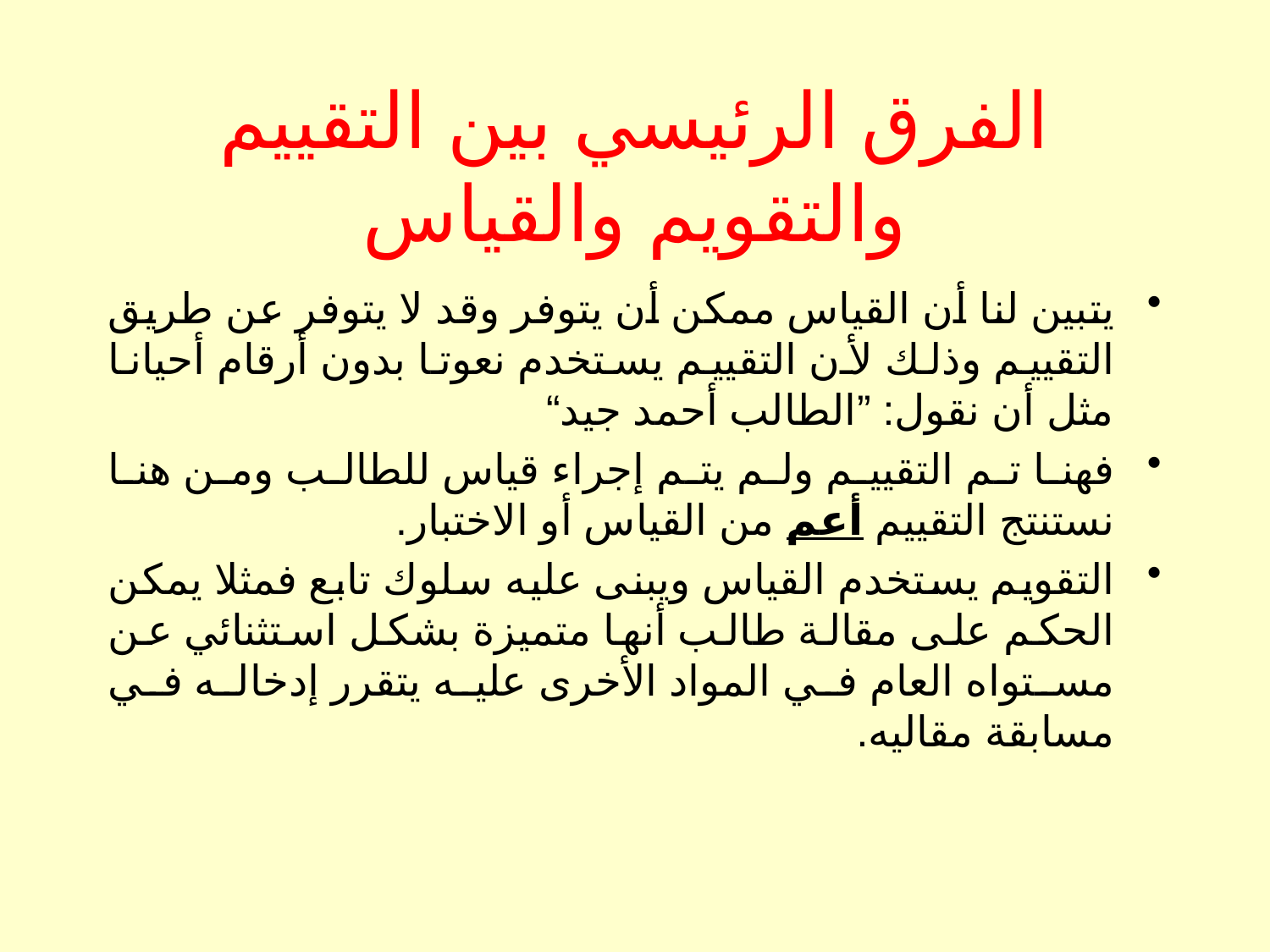

# الفرق الرئيسي بين التقييم والتقويم والقياس
يتبين لنا أن القياس ممكن أن يتوفر وقد لا يتوفر عن طريق التقييم وذلك لأن التقييم يستخدم نعوتا بدون أرقام أحيانا مثل أن نقول: ”الطالب أحمد جيد“
فهنا تم التقييم ولم يتم إجراء قياس للطالب ومن هنا نستنتج التقييم أعم من القياس أو الاختبار.
التقويم يستخدم القياس ويبنى عليه سلوك تابع فمثلا يمكن الحكم على مقالة طالب أنها متميزة بشكل استثنائي عن مستواه العام في المواد الأخرى عليه يتقرر إدخاله في مسابقة مقاليه.